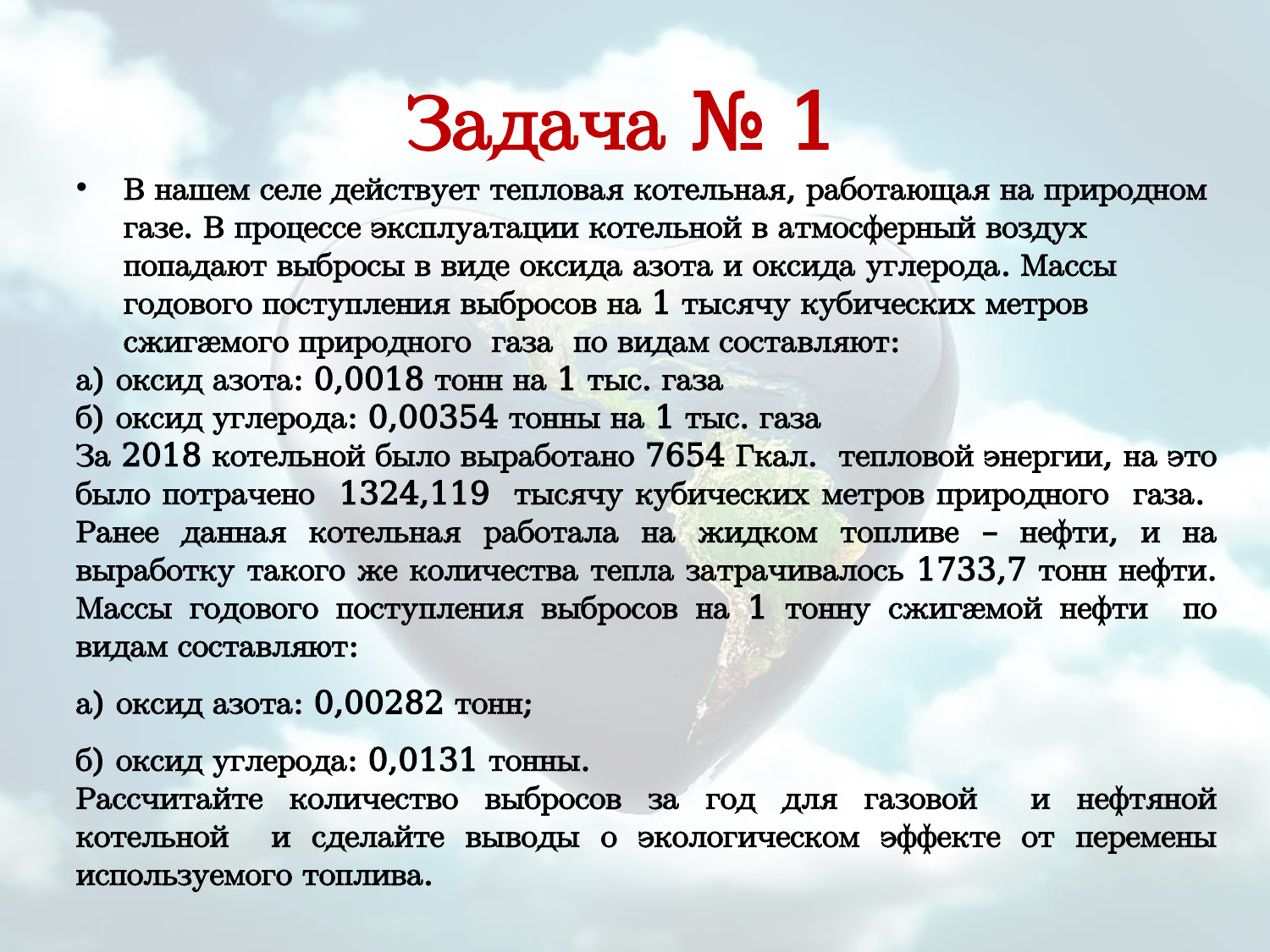

Задача № 1
В нашем селе действует тепловая котельная, работающая на природном газе. В процессе эксплуатации котельной в атмосферный воздух попадают выбросы в виде оксида азота и оксида углерода. Массы годового поступления выбросов на 1 тысячу кубических метров сжигаемого природного  газа  по видам составляют:
а) оксид азота: 0,0018 тонн на 1 тыс. газа
б) оксид углерода: 0,00354 тонны на 1 тыс. газа
За 2018 котельной было выработано 7654 Гкал.  тепловой энергии, на это было потрачено  1324,119  тысячу кубических метров природного  газа.  Ранее данная котельная работала на жидком топливе – нефти, и на выработку такого же количества тепла затрачивалось 1733,7 тонн нефти. Массы годового поступления выбросов на 1 тонну сжигаемой нефти  по видам составляют:
а) оксид азота: 0,00282 тонн;
б) оксид углерода: 0,0131 тонны.
Рассчитайте количество выбросов за год для газовой  и нефтяной котельной  и сделайте выводы о экологическом эффекте от перемены используемого топлива.